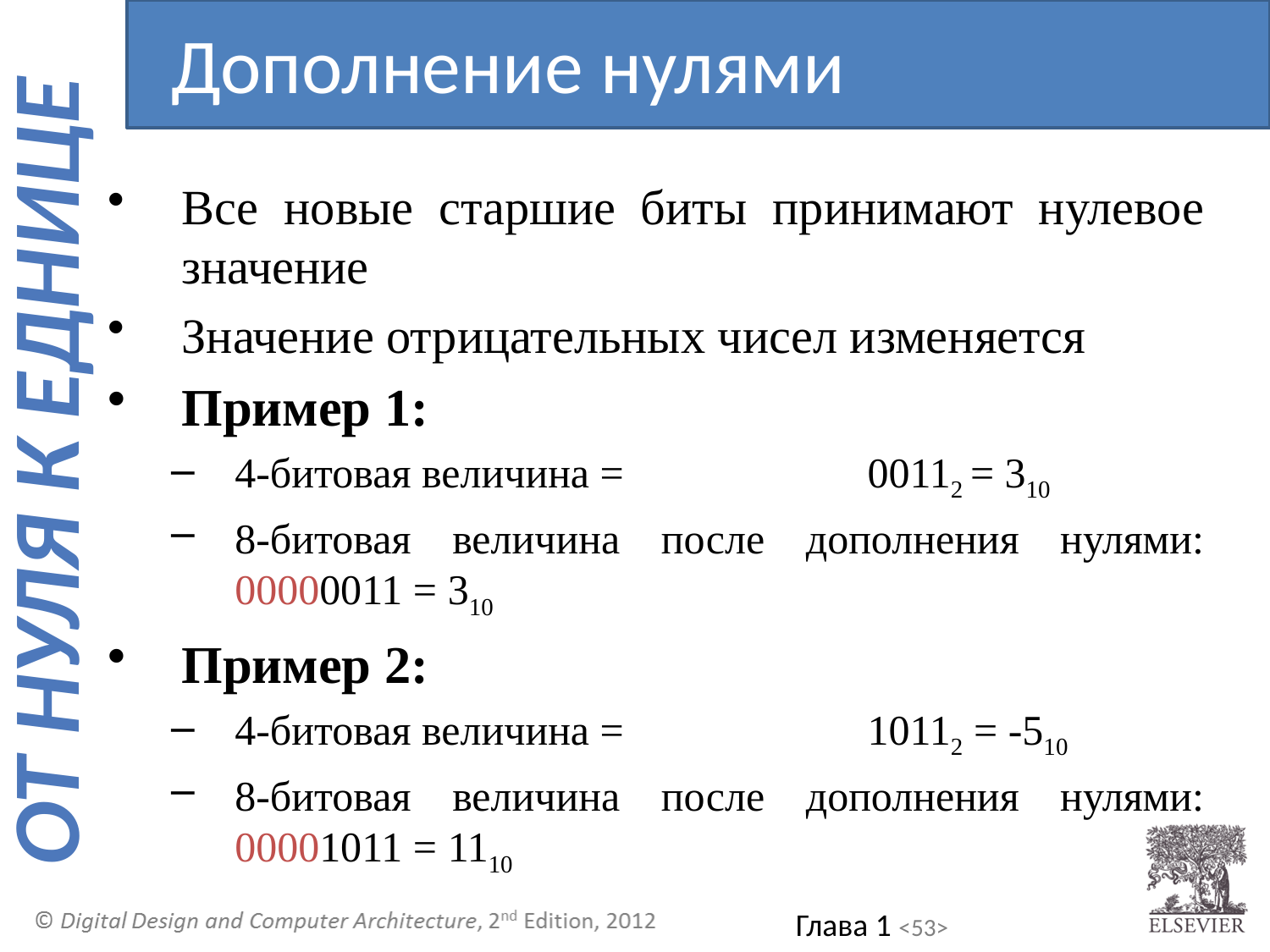

Дополнение нулями

Все новые старшие биты принимают нулевое значение
Значение отрицательных чисел изменяется
Пример 1:
4-битовая величина =                       00112 = 310
8-битовая величина после дополнения нулями: 00000011 = 310
Пример 2:
4-битовая величина =                       10112 = -510
8-битовая величина после дополнения нулями: 00001011 = 1110